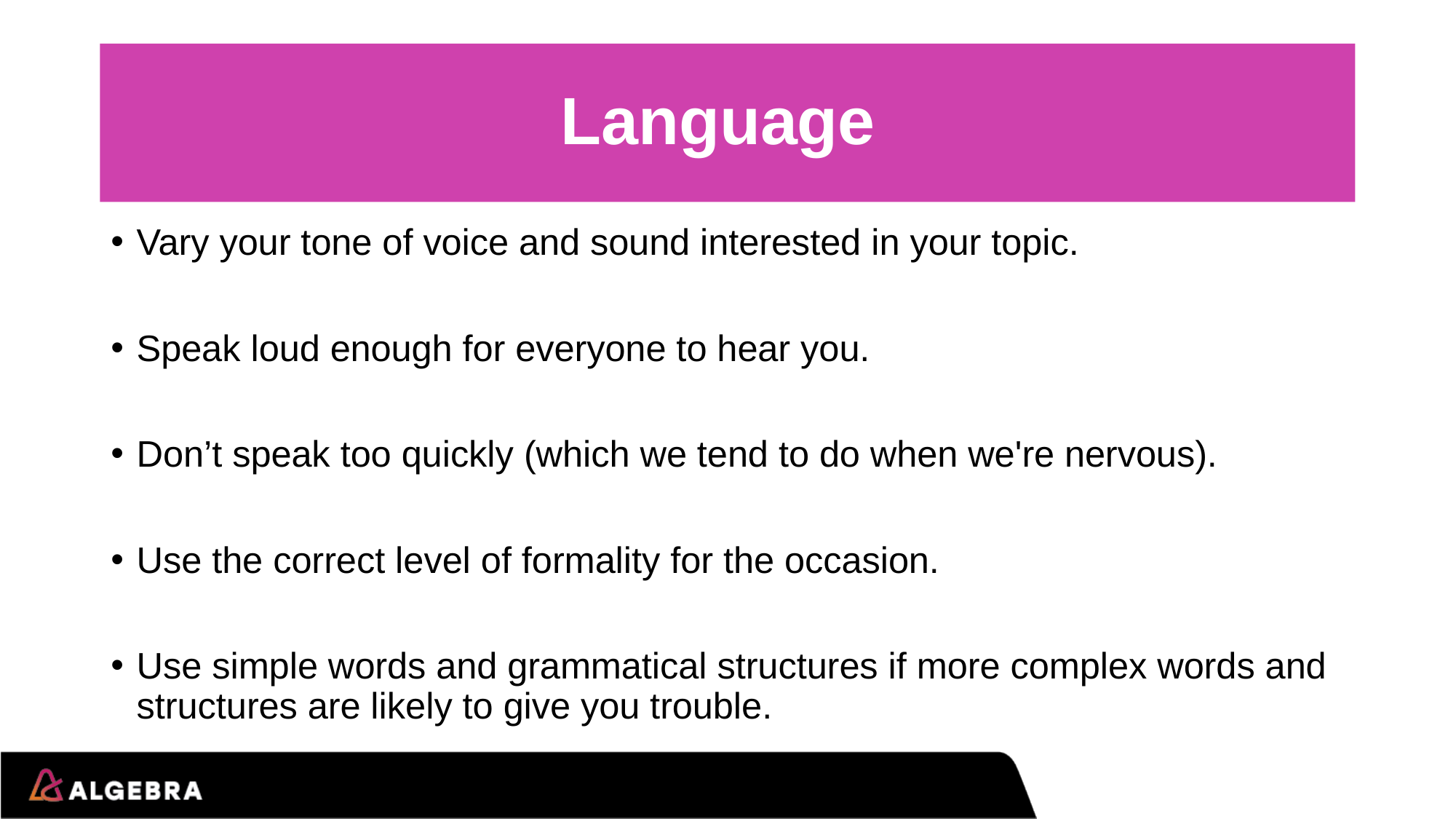

# Language
Vary your tone of voice and sound interested in your topic.

Speak loud enough for everyone to hear you.

Don’t speak too quickly (which we tend to do when we're nervous).

Use the correct level of formality for the occasion.

Use simple words and grammatical structures if more complex words and structures are likely to give you trouble.